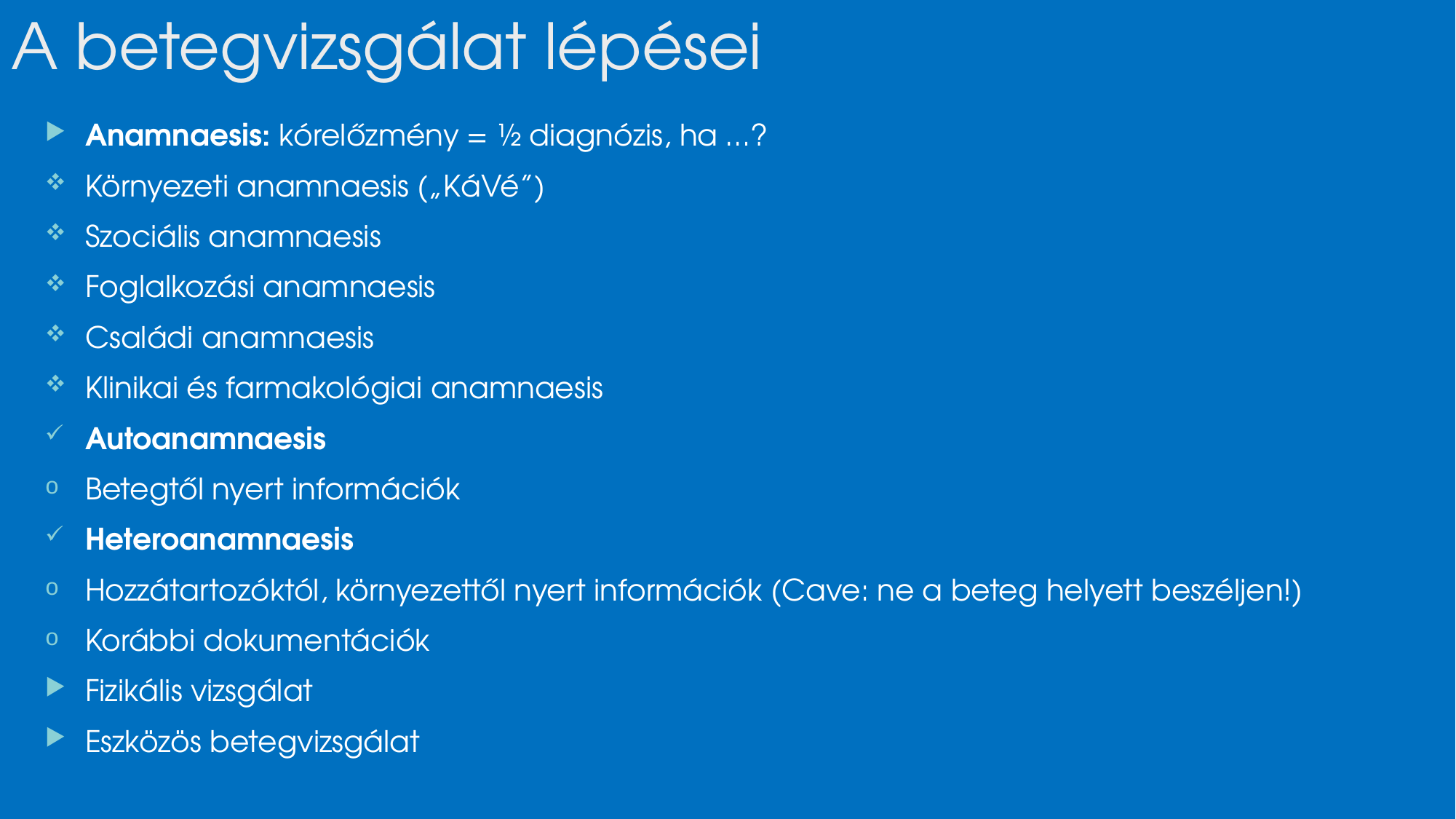

# A betegvizsgálat lépései
Anamnaesis: kórelőzmény = ½ diagnózis, ha …?
Környezeti anamnaesis („KáVé”)
Szociális anamnaesis
Foglalkozási anamnaesis
Családi anamnaesis
Klinikai és farmakológiai anamnaesis
Autoanamnaesis
Betegtől nyert információk
Heteroanamnaesis
Hozzátartozóktól, környezettől nyert információk (Cave: ne a beteg helyett beszéljen!)
Korábbi dokumentációk
Fizikális vizsgálat
Eszközös betegvizsgálat